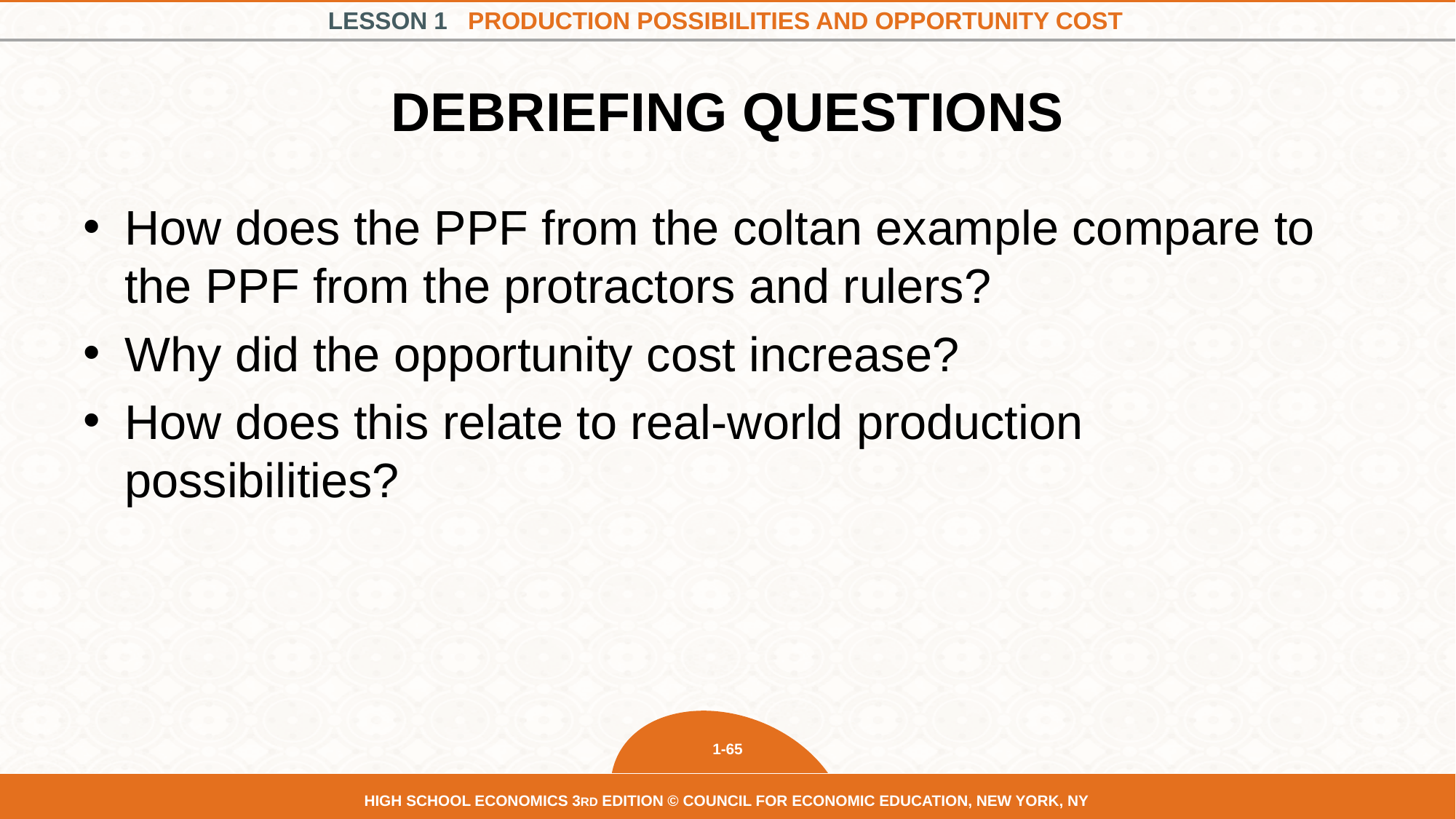

# Debriefing questions
How does the PPF from the coltan example compare to the PPF from the protractors and rulers?
Why did the opportunity cost increase?
How does this relate to real-world production possibilities?